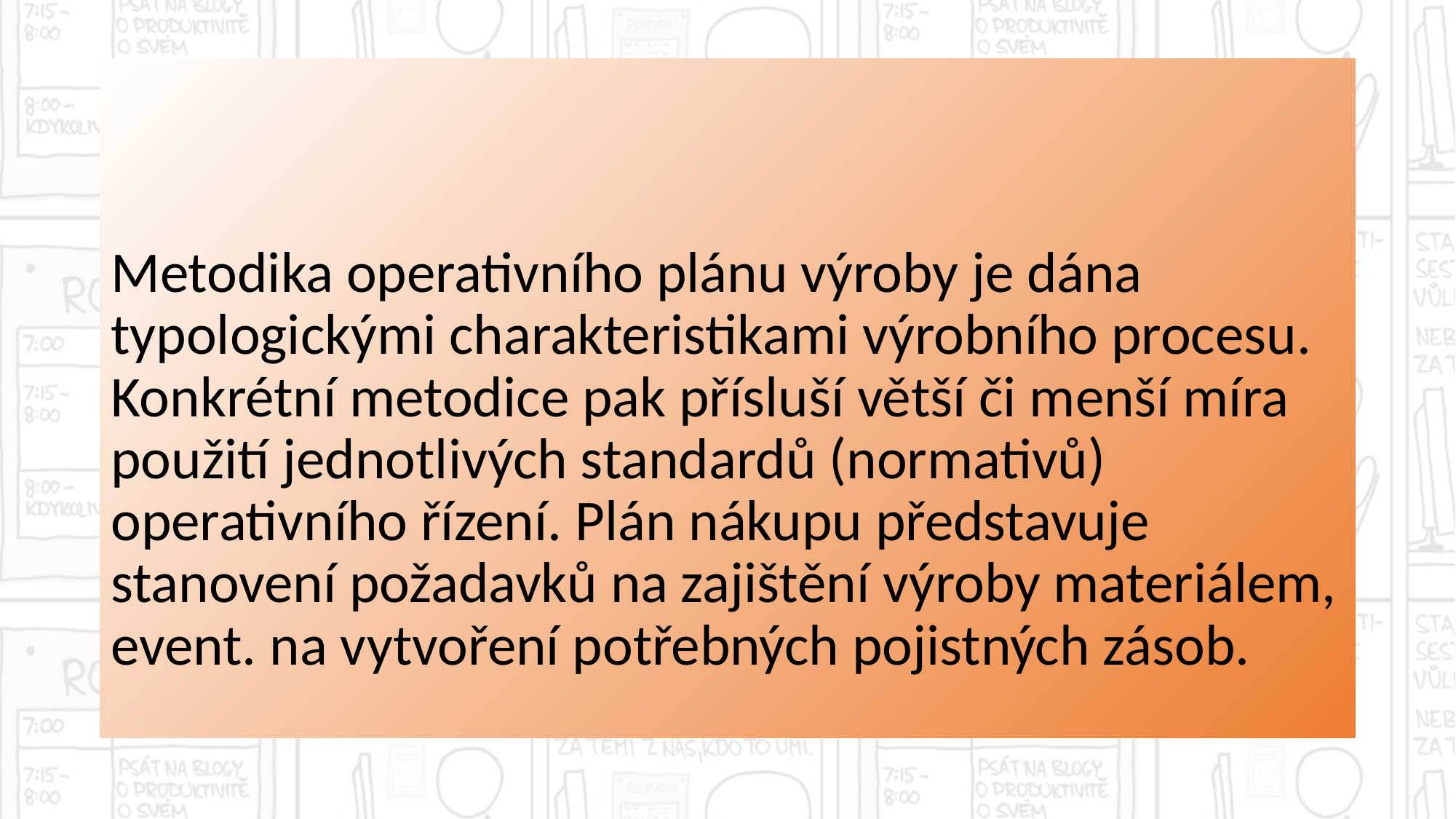

Metodika operativního plánu výroby je dána typologickými charakteristikami výrobního procesu. Konkrétní metodice pak přísluší větší či menší míra použití jednotlivých standardů (normativů) operativního řízení. Plán nákupu představuje stanovení požadavků na zajištění výroby materiálem, event. na vytvoření potřebných pojistných zásob.